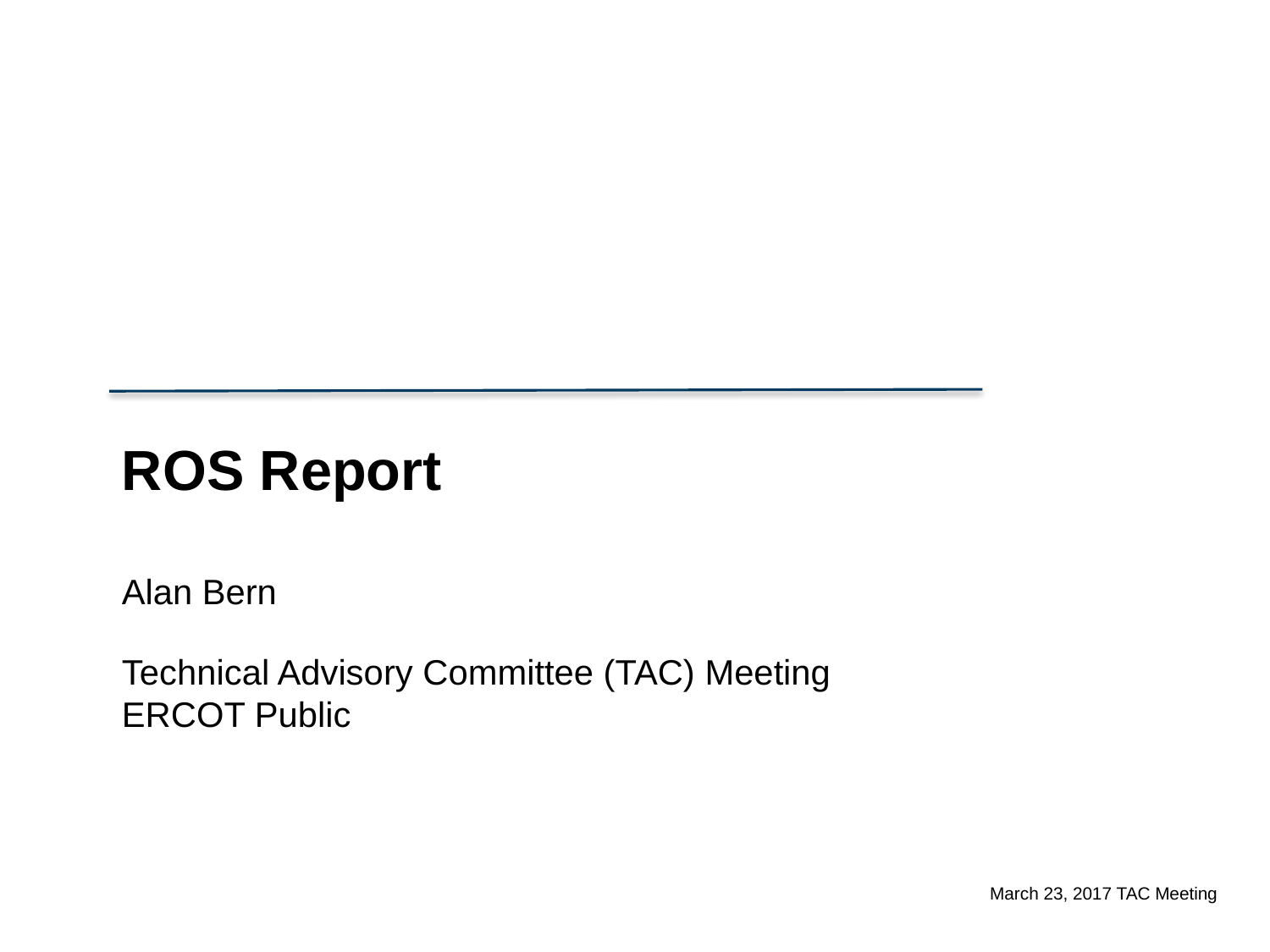

ROS Report

Alan Bern

Technical Advisory Committee (TAC) Meeting
ERCOT Public

 March 23, 2017 TAC Meeting